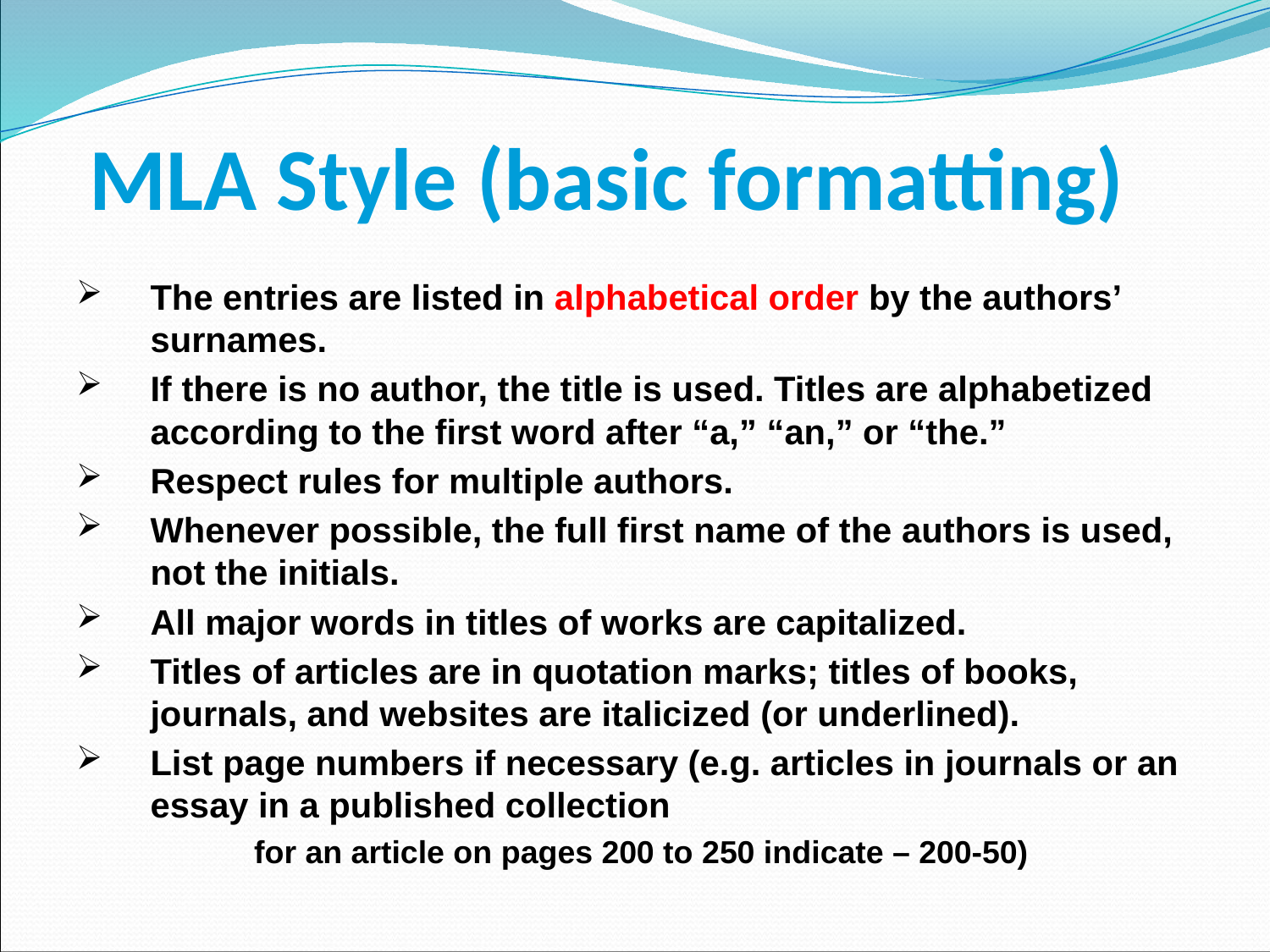

# MLA Style (basic formatting)
The entries are listed in alphabetical order by the authors’ surnames.
If there is no author, the title is used. Titles are alphabetized according to the first word after “a,” “an,” or “the.”
Respect rules for multiple authors.
Whenever possible, the full first name of the authors is used, not the initials.
All major words in titles of works are capitalized.
Titles of articles are in quotation marks; titles of books, journals, and websites are italicized (or underlined).
List page numbers if necessary (e.g. articles in journals or an essay in a published collection
	for an article on pages 200 to 250 indicate – 200-50)